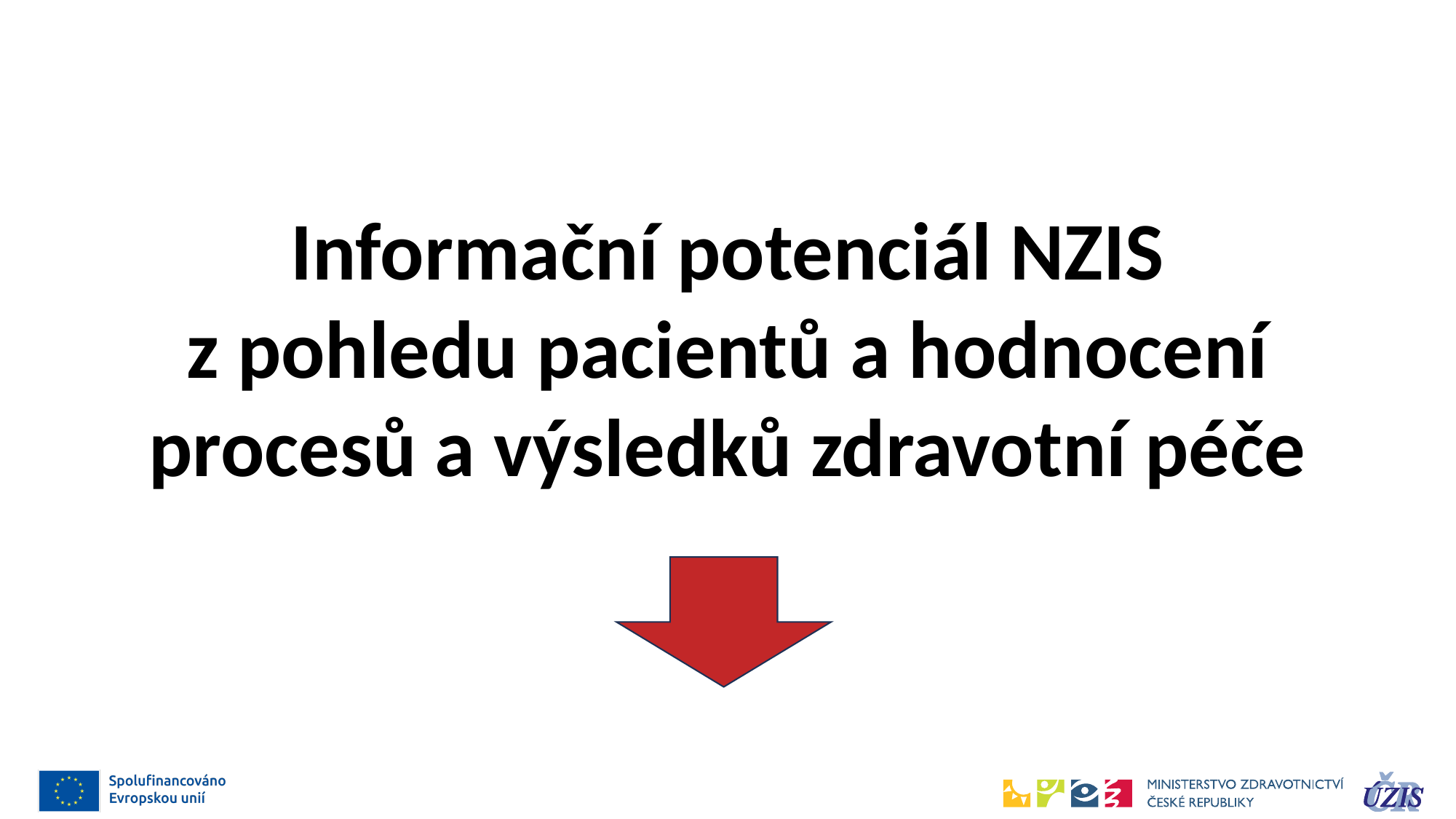

Informační potenciál NZIS
z pohledu pacientů a hodnocení procesů a výsledků zdravotní péče